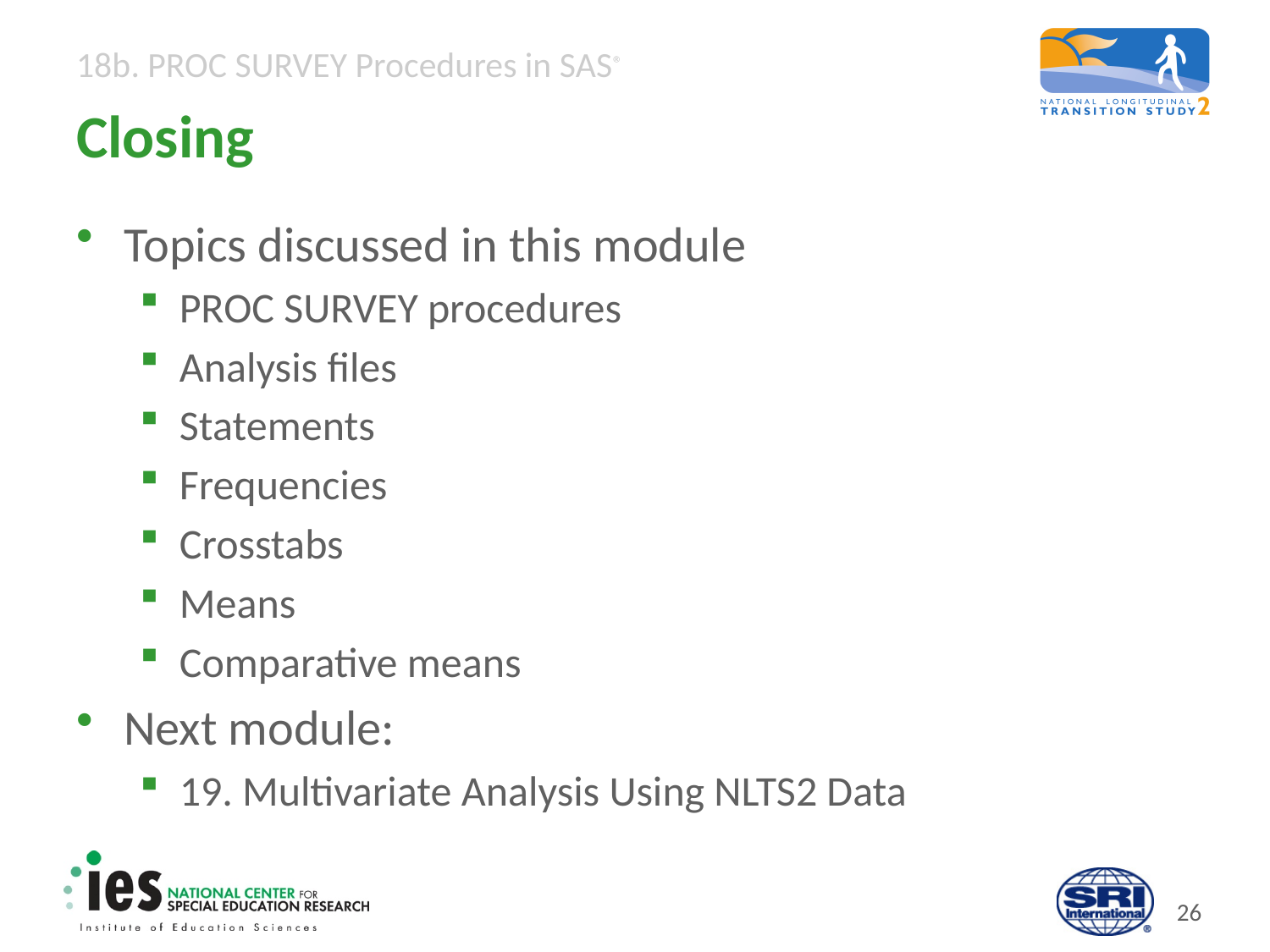

# Closing
Topics discussed in this module
PROC SURVEY procedures
Analysis files
Statements
Frequencies
Crosstabs
Means
Comparative means
Next module:
19. Multivariate Analysis Using NLTS2 Data

26